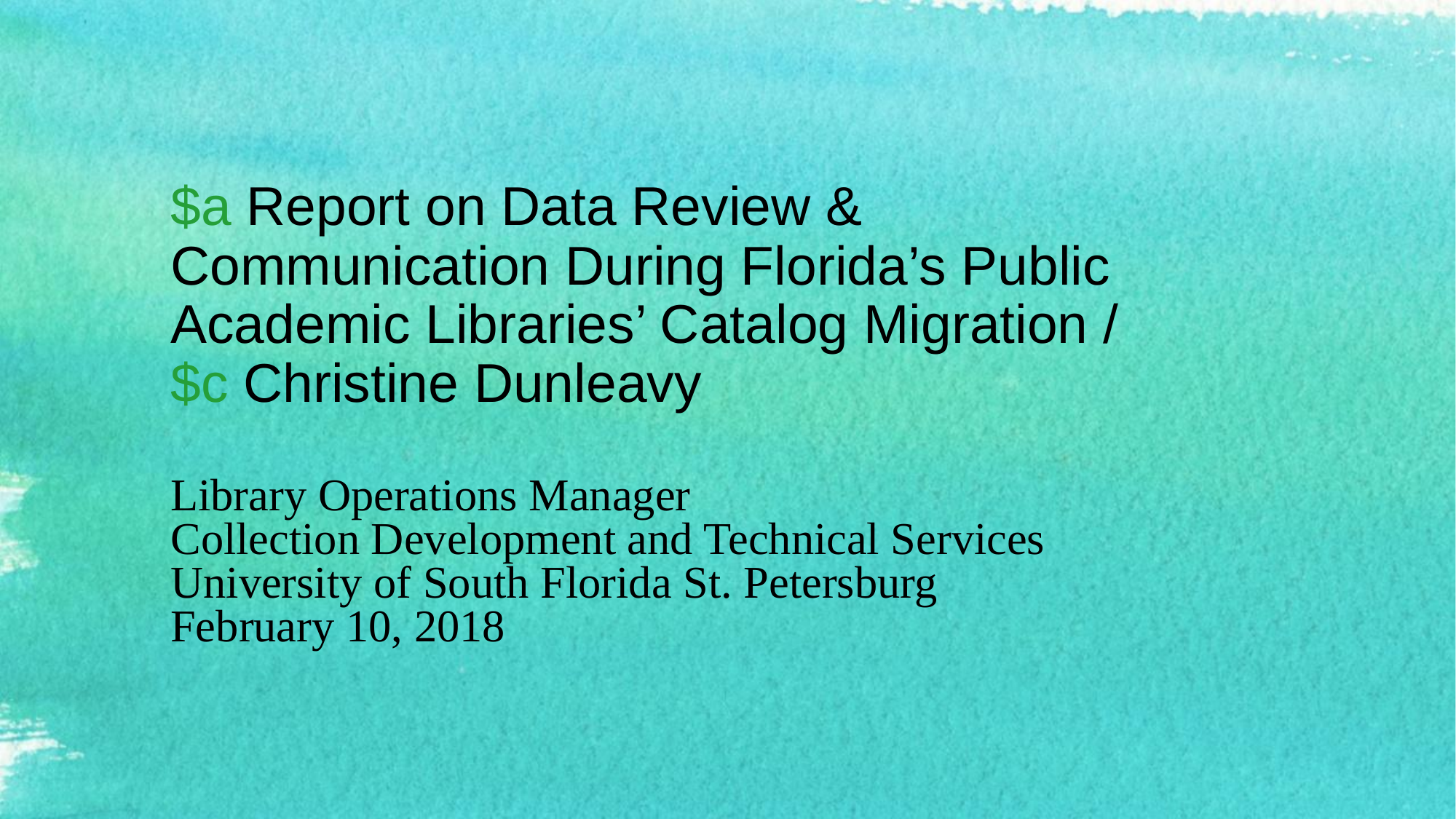

# $a Report on Data Review & Communication During Florida’s Public Academic Libraries’ Catalog Migration / $c Christine Dunleavy
Library Operations Manager
Collection Development and Technical Services
University of South Florida St. Petersburg
February 10, 2018